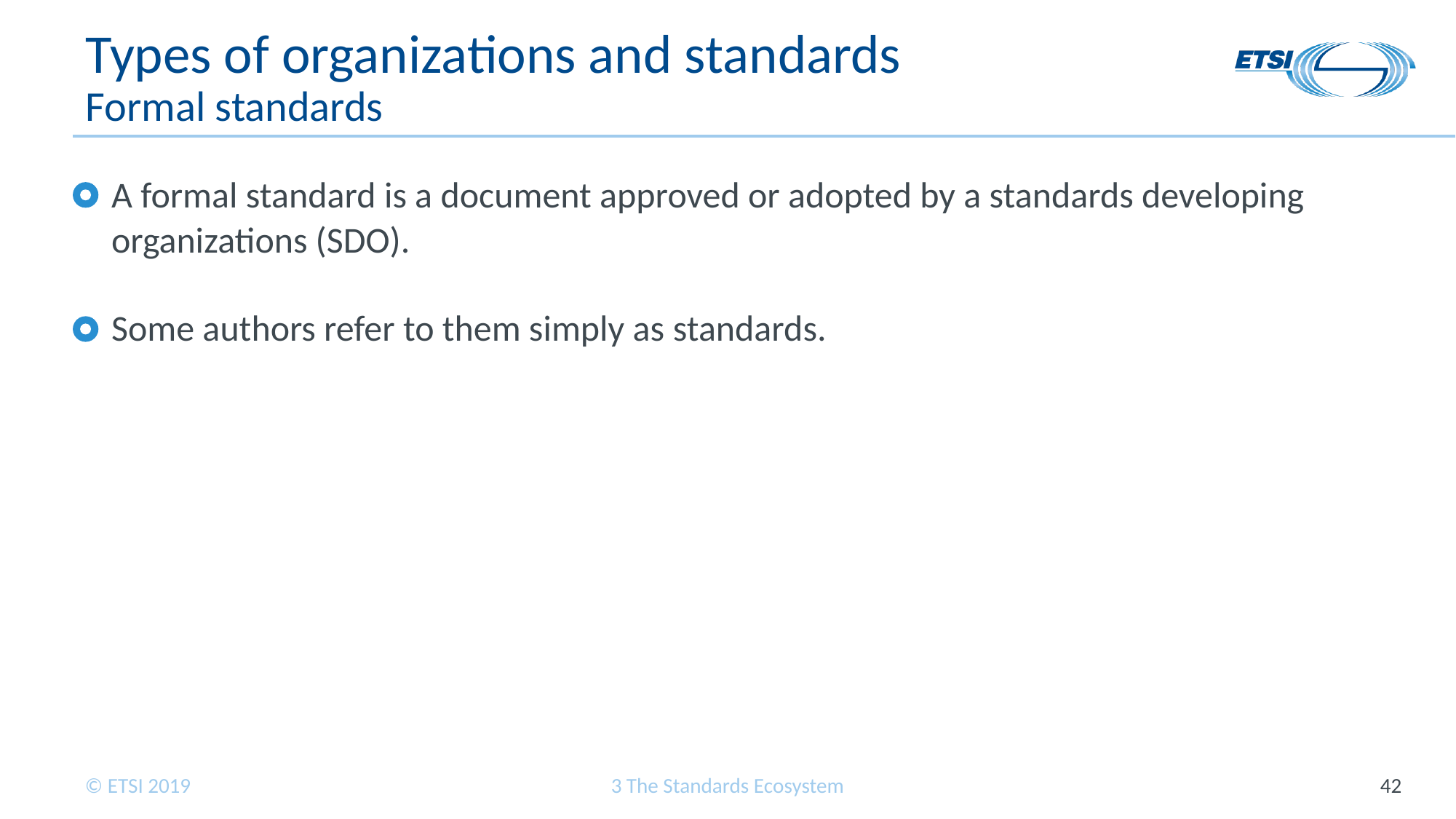

# Types of organizations and standards Formal standards
A formal standard is a document approved or adopted by a standards developing organizations (SDO).

Some authors refer to them simply as standards.

3 The Standards Ecosystem